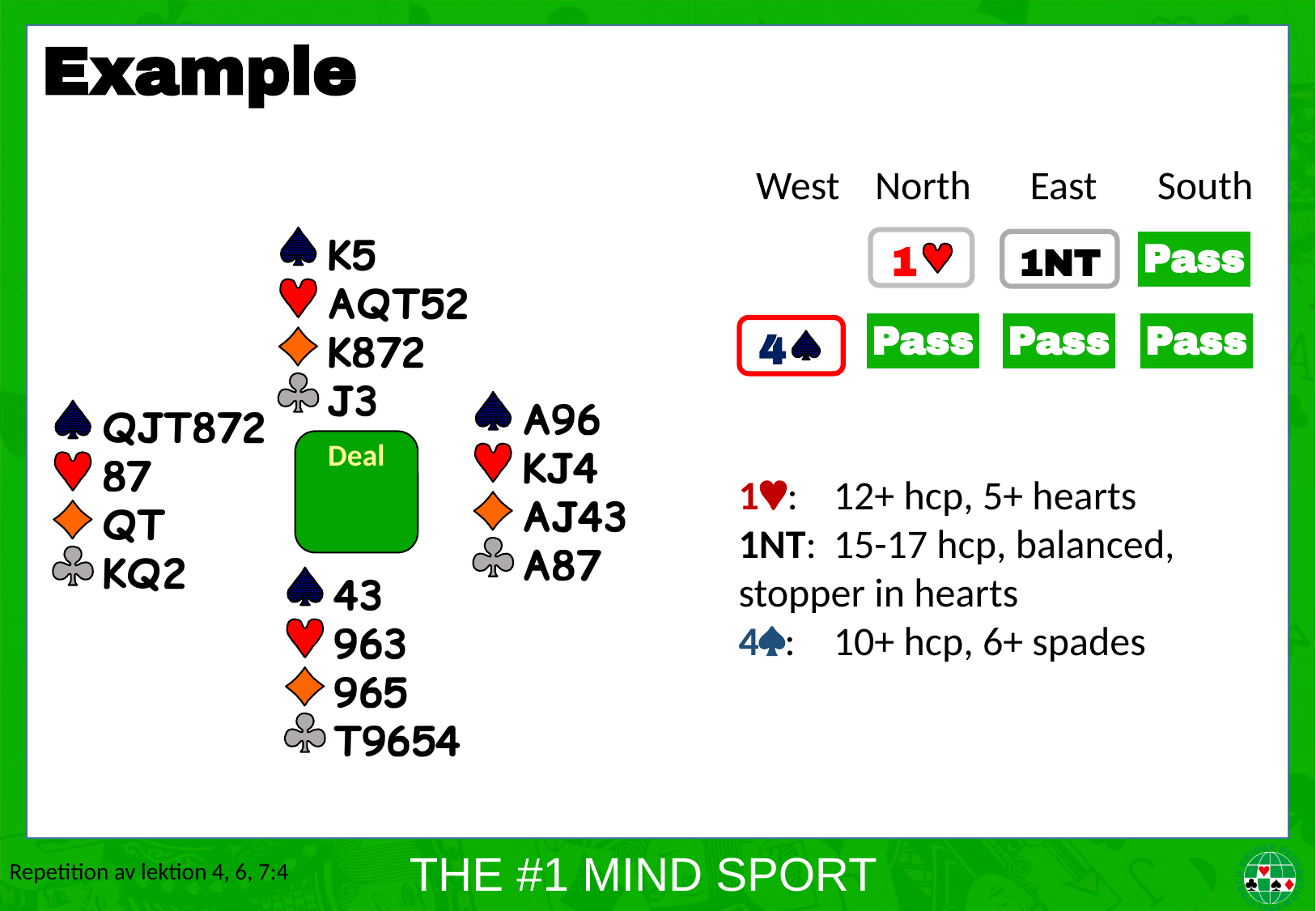

# Example
West	North	East	South
K5
AQT52
K872
J3

1

1NT
Pass
Pass
Pass
Pass
4

A96
KJ4
AJ43
A87

QJT872
87
QT
KQ2

Deal
1♥:	12+ hcp, 5+ hearts
1NT:	15-17 hcp, balanced, 	stopper in hearts
4♠:	10+ hcp, 6+ spades
43
963
965
T9654